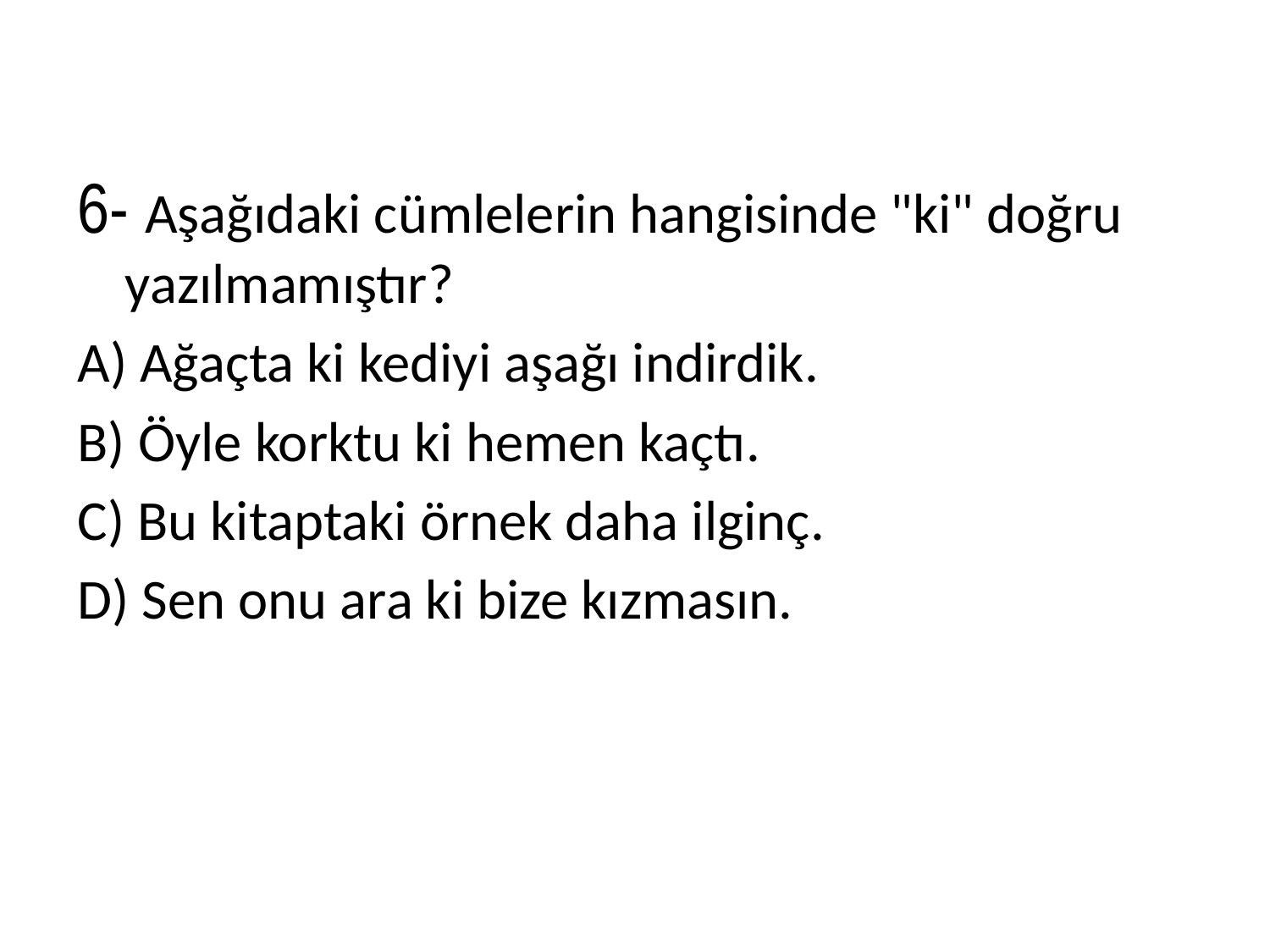

6- Aşağıdaki cümlelerin hangisinde "ki" doğru yazılmamıştır?
A) Ağaçta ki kediyi aşağı indirdik.
B) Öyle korktu ki hemen kaçtı.
C) Bu kitaptaki örnek daha ilginç.
D) Sen onu ara ki bize kızmasın.